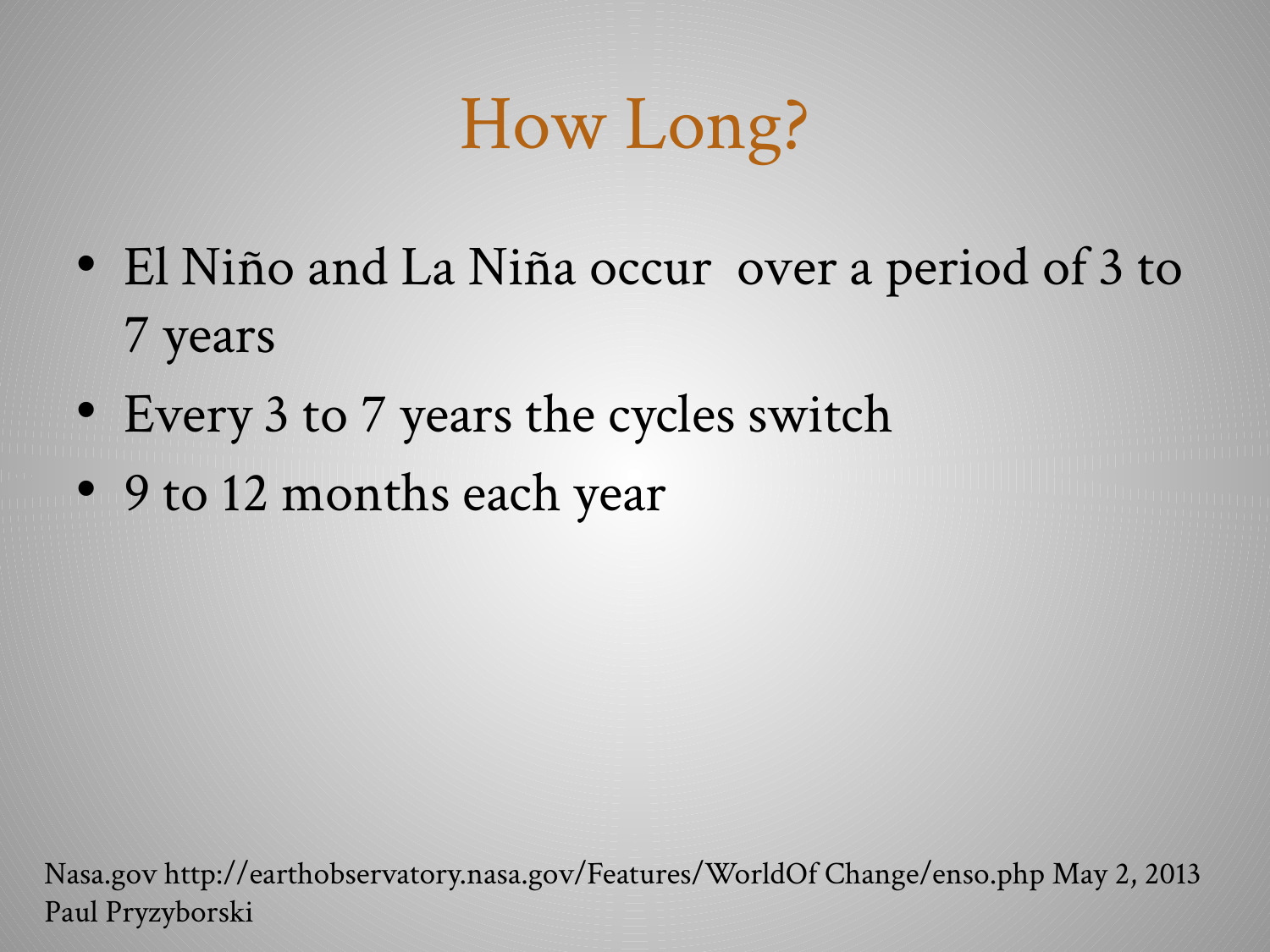

# How Long?
El Niño and La Niña occur  over a period of 3 to 7 years
Every 3 to 7 years the cycles switch
9 to 12 months each year
Nasa.gov http://earthobservatory.nasa.gov/Features/WorldOf Change/enso.php May 2, 2013 Paul Pryzyborski